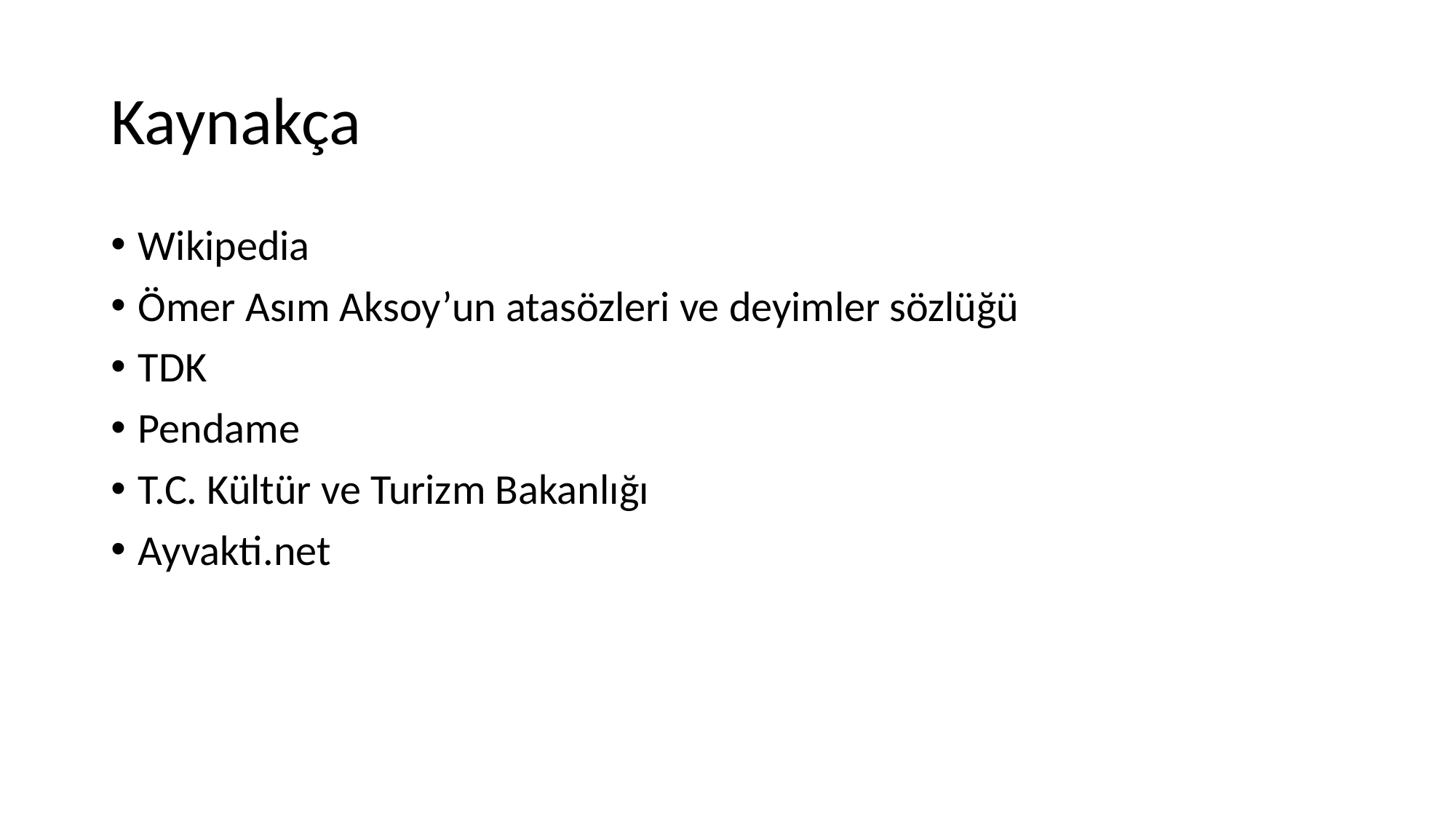

# Kaynakça
Wikipedia
Ömer Asım Aksoy’un atasözleri ve deyimler sözlüğü
TDK
Pendame
T.C. Kültür ve Turizm Bakanlığı
Ayvakti.net